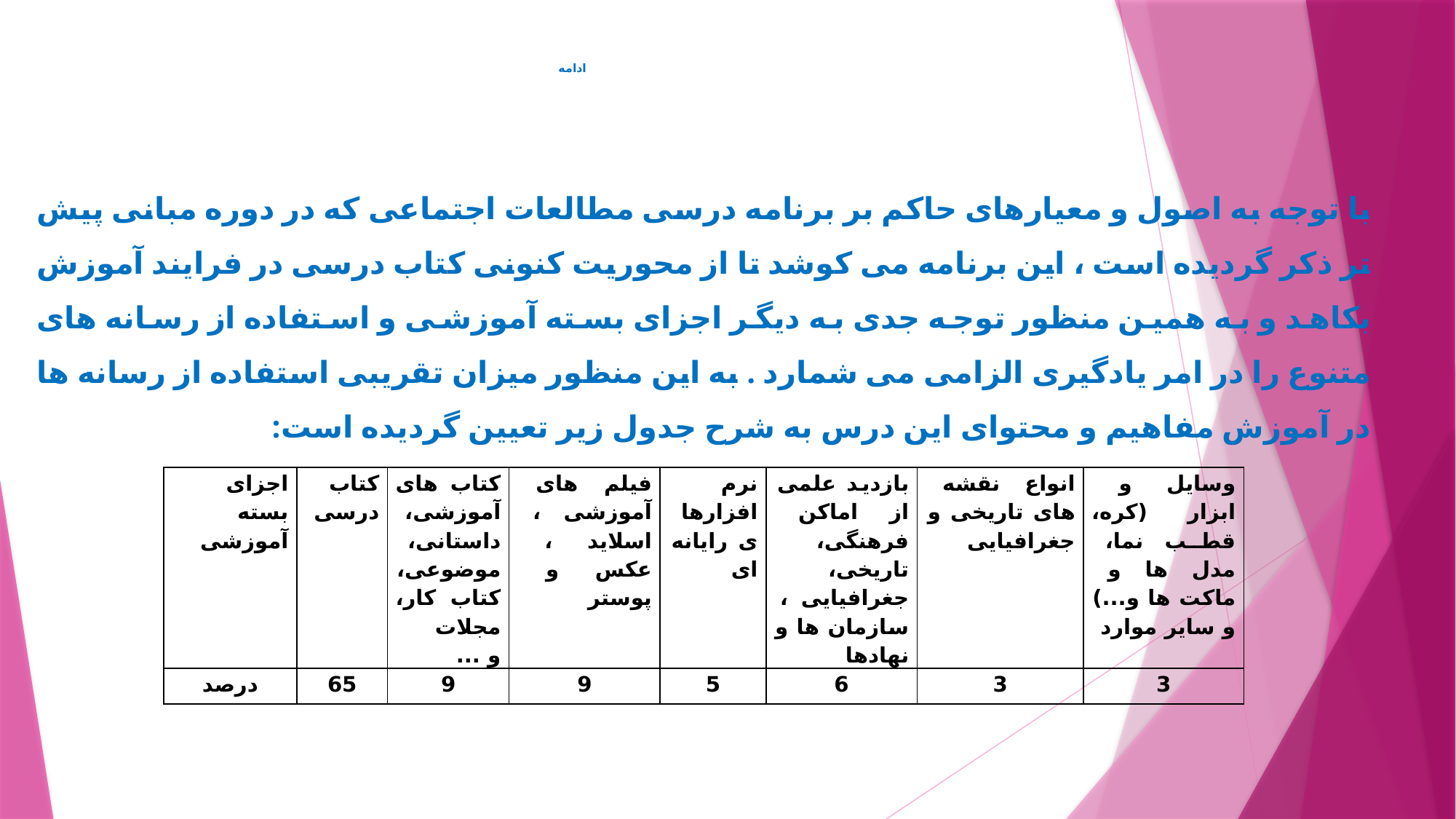

# ادامه
با توجه به اصول و معیارهای حاکم بر برنامه درسی مطالعات اجتماعی که در دوره مبانی پیش تر ذکر گردیده است ، این برنامه می کوشد تا از محوریت کنونی کتاب درسی در فرایند آموزش بکاهد و به همین منظور توجه جدی به دیگر اجزای بسته آموزشی و استفاده از رسانه های متنوع را در امر یادگیری الزامی می شمارد . به این منظور میزان تقریبی استفاده از رسانه ها در آموزش مفاهیم و محتوای این درس به شرح جدول زیر تعیین گردیده است:

| اجزای بسته آموزشی | کتاب درسی | کتاب های آموزشی، داستانی، موضوعی، کتاب کار، مجلات و ... | فیلم های آموزشی ، اسلاید ، عکس و پوستر | نرم افزارهای رایانه ای | بازدید علمی از اماکن فرهنگی، تاریخی، جغرافیایی ، سازمان ها و نهادها | انواع نقشه های تاریخی و جغرافیایی | وسایل و ابزار (کره، قطب نما، مدل ها و ماکت ها و...) و سایر موارد |
| --- | --- | --- | --- | --- | --- | --- | --- |
| درصد | 65 | 9 | 9 | 5 | 6 | 3 | 3 |